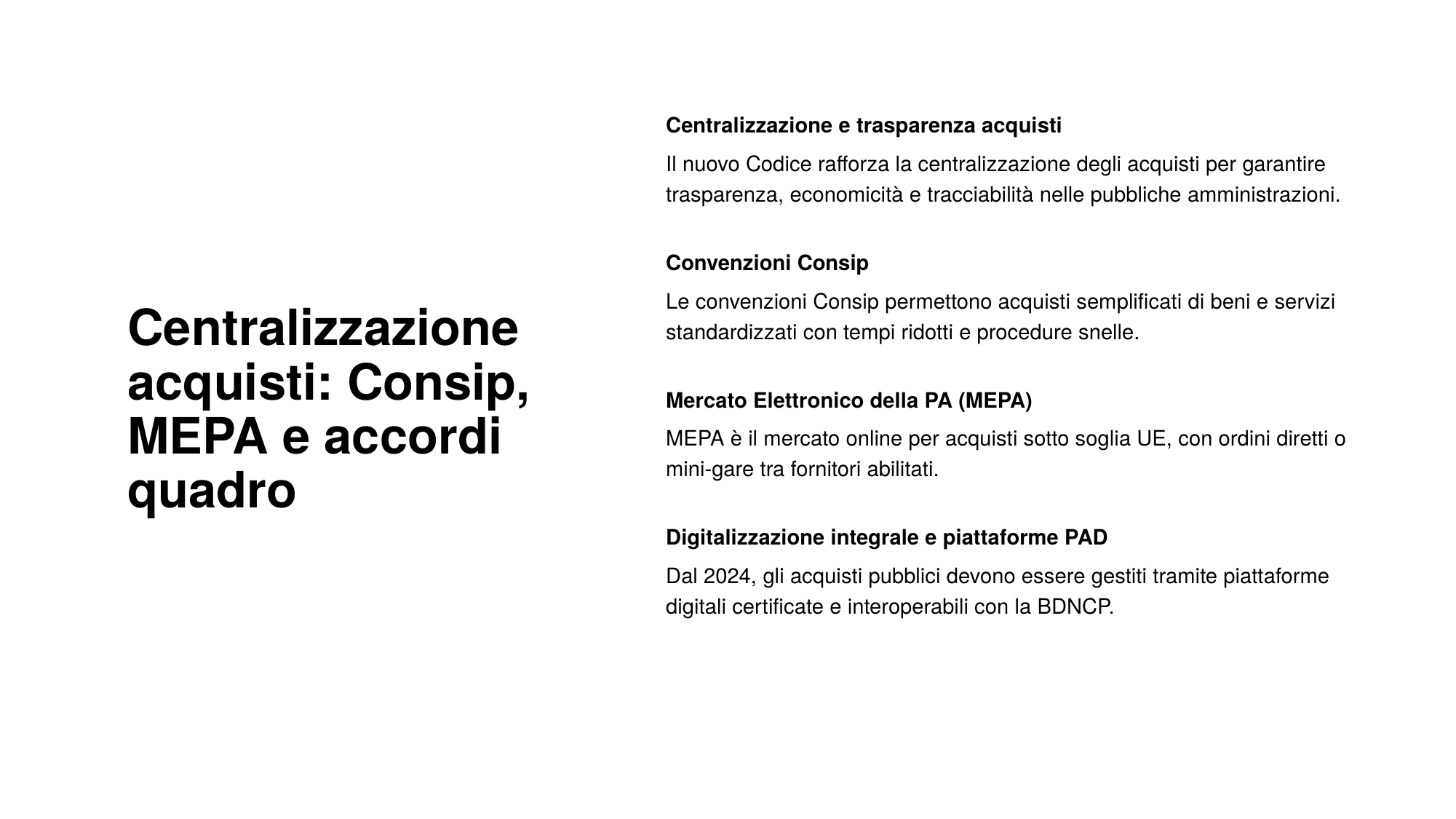

# Centralizzazione acquisti: Consip, MEPA e accordi quadro
Centralizzazione e trasparenza acquisti
Il nuovo Codice rafforza la centralizzazione degli acquisti per garantire trasparenza, economicità e tracciabilità nelle pubbliche amministrazioni.
Convenzioni Consip
Le convenzioni Consip permettono acquisti semplificati di beni e servizi standardizzati con tempi ridotti e procedure snelle.
Mercato Elettronico della PA (MEPA)
MEPA è il mercato online per acquisti sotto soglia UE, con ordini diretti o mini-gare tra fornitori abilitati.
Digitalizzazione integrale e piattaforme PAD
Dal 2024, gli acquisti pubblici devono essere gestiti tramite piattaforme digitali certificate e interoperabili con la BDNCP.